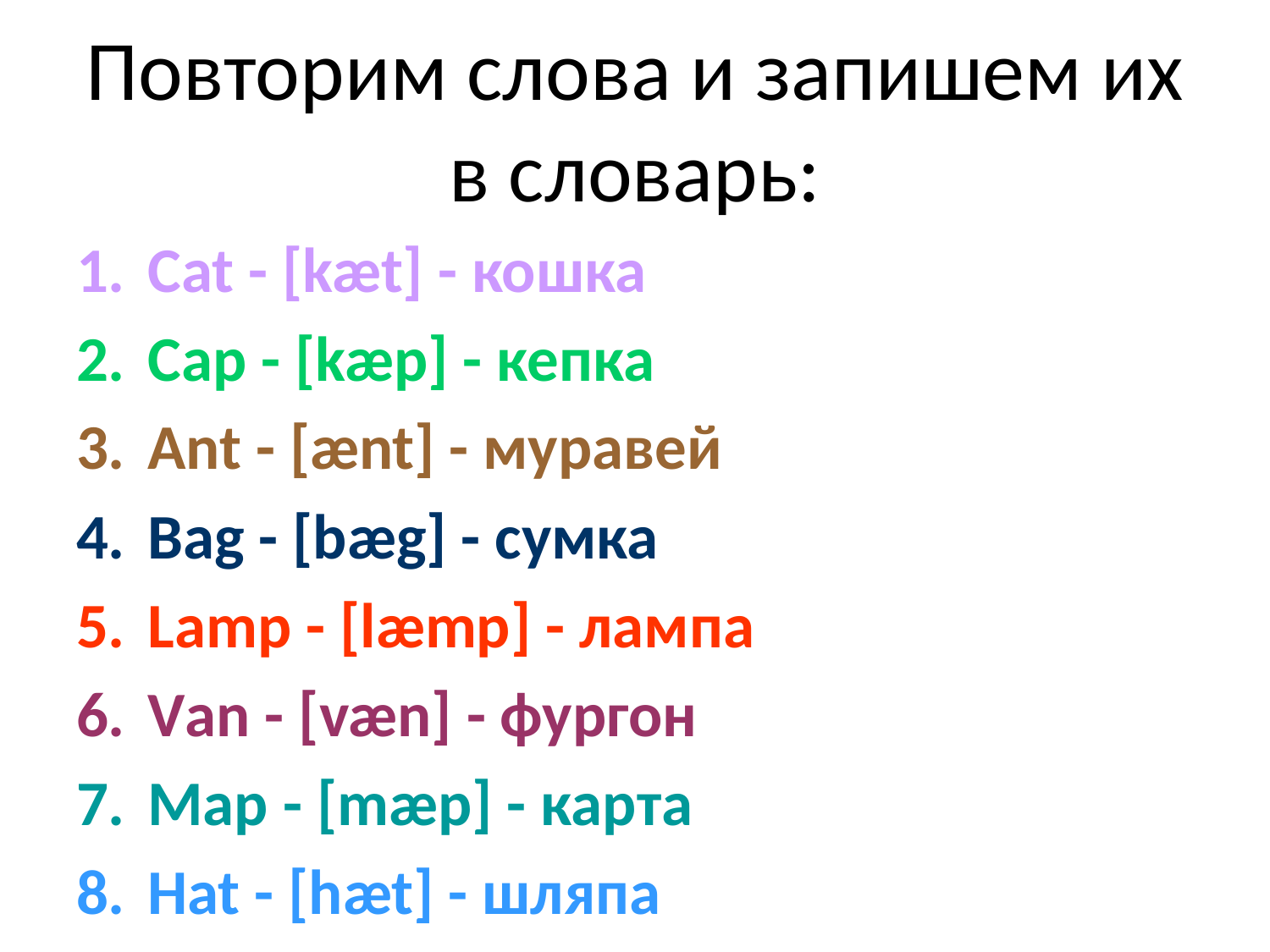

# Повторим слова и запишем их в словарь:
Cat - [kæt] - кошка
Cap - [kæp] - кепка
Ant - [ænt] - муравей
Bag - [bæg] - сумка
Lamp - [læmp] - лампа
Van - [væn] - фургон
Map - [mæp] - карта
Hat - [hæt] - шляпа